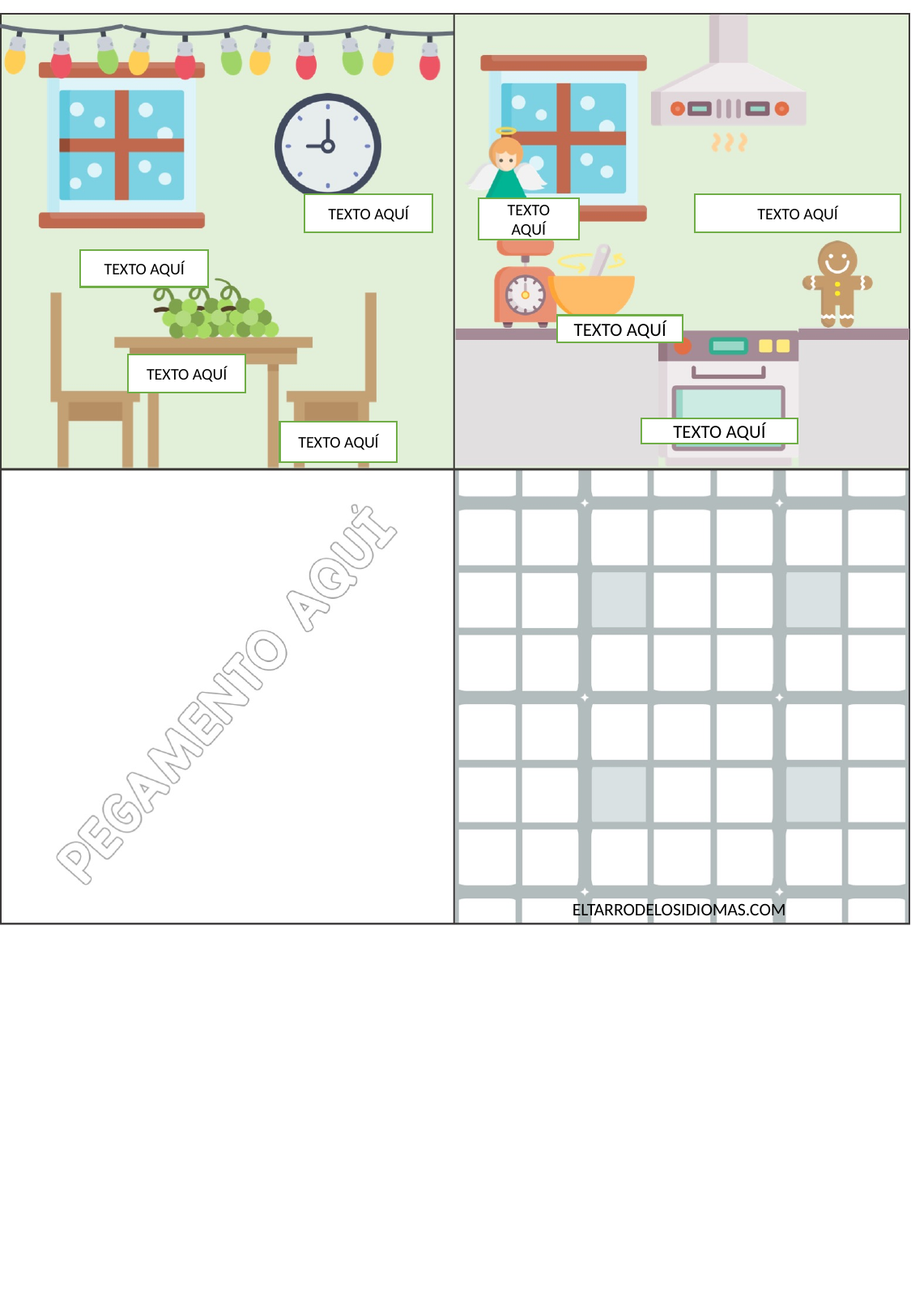

TEXTO AQUÍ
TEXTO AQUÍ
TEXTO AQUÍ
TEXTO AQUÍ
TEXTO AQUÍ
TEXTO AQUÍ
TEXTO AQUÍ
TEXTO AQUÍ
ELTARRODELOSIDIOMAS.COM